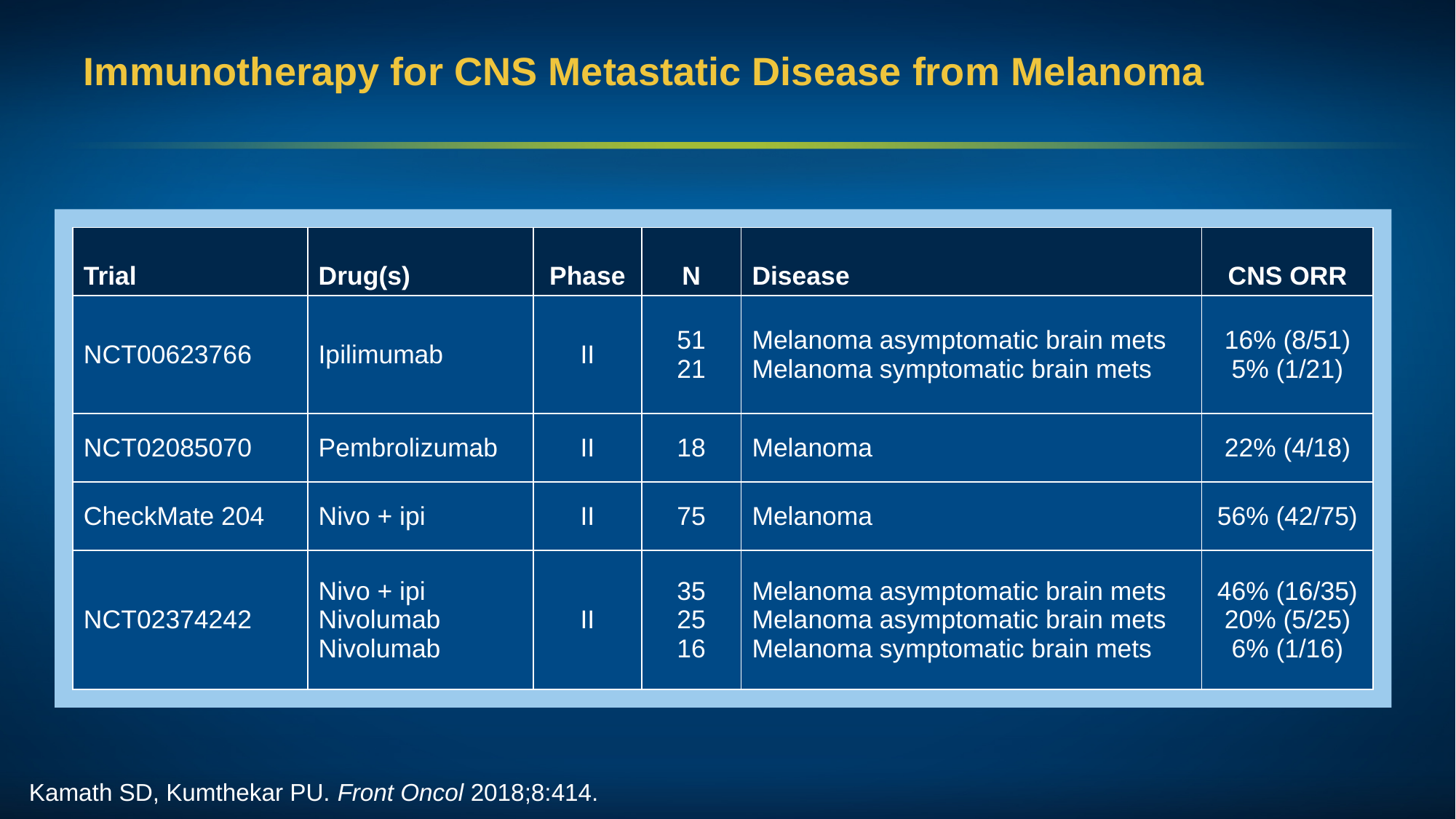

# Immunotherapy for CNS Metastatic Disease from Melanoma

| Trial | Drug(s) | Phase | N | Disease | CNS ORR |
| --- | --- | --- | --- | --- | --- |
| NCT00623766 | Ipilimumab | II | 51 21 | Melanoma asymptomatic brain mets Melanoma symptomatic brain mets | 16% (8/51) 5% (1/21) |
| NCT02085070 | Pembrolizumab | II | 18 | Melanoma | 22% (4/18) |
| CheckMate 204 | Nivo + ipi | II | 75 | Melanoma | 56% (42/75) |
| NCT02374242 | Nivo + ipi Nivolumab Nivolumab | II | 35 25 16 | Melanoma asymptomatic brain mets Melanoma asymptomatic brain mets Melanoma symptomatic brain mets | 46% (16/35) 20% (5/25) 6% (1/16) |
Kamath SD, Kumthekar PU. Front Oncol 2018;8:414.